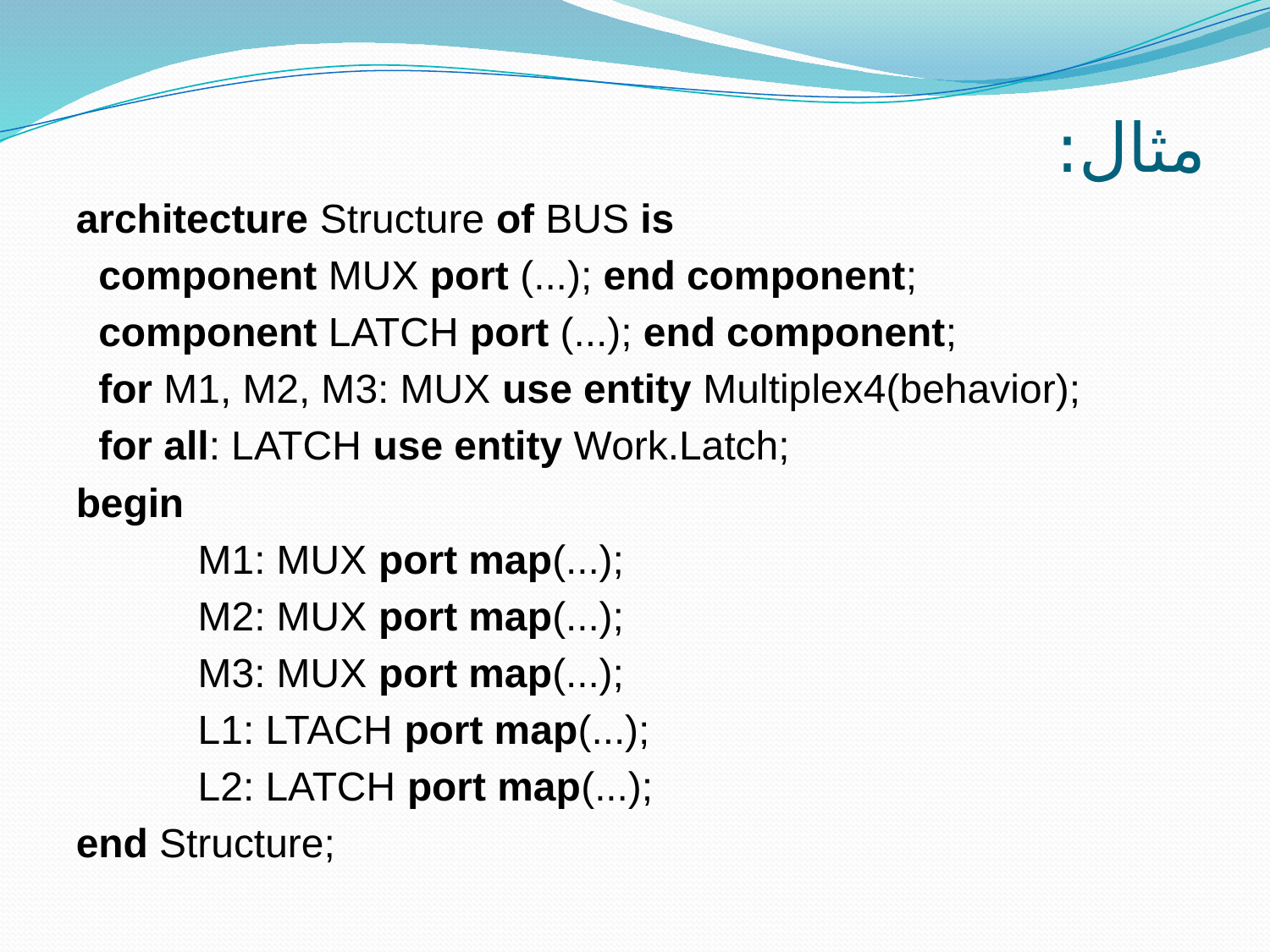

# مثال:
architecture Structure of BUS is
  component MUX port (...); end component;
  component LATCH port (...); end component;
  for M1, M2, M3: MUX use entity Multiplex4(behavior);
  for all: LATCH use entity Work.Latch;
begin
	M1: MUX port map(...);
	M2: MUX port map(...);
	M3: MUX port map(...);
	L1: LTACH port map(...);
	L2: LATCH port map(...);
end Structure;